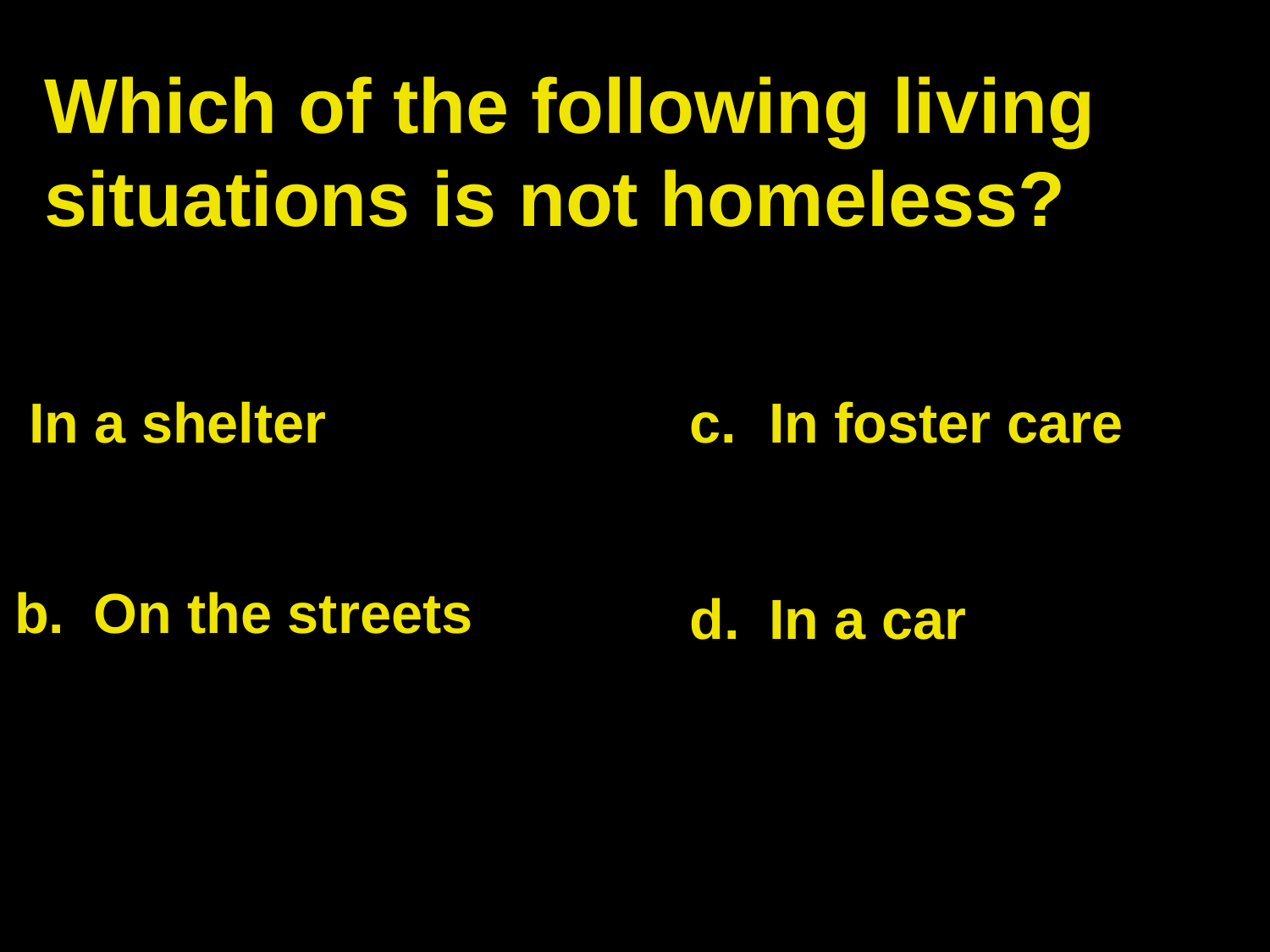

# Which of the following living situations is not homeless?
a.  In a shelter
 In foster care
 On the streets
 In a car